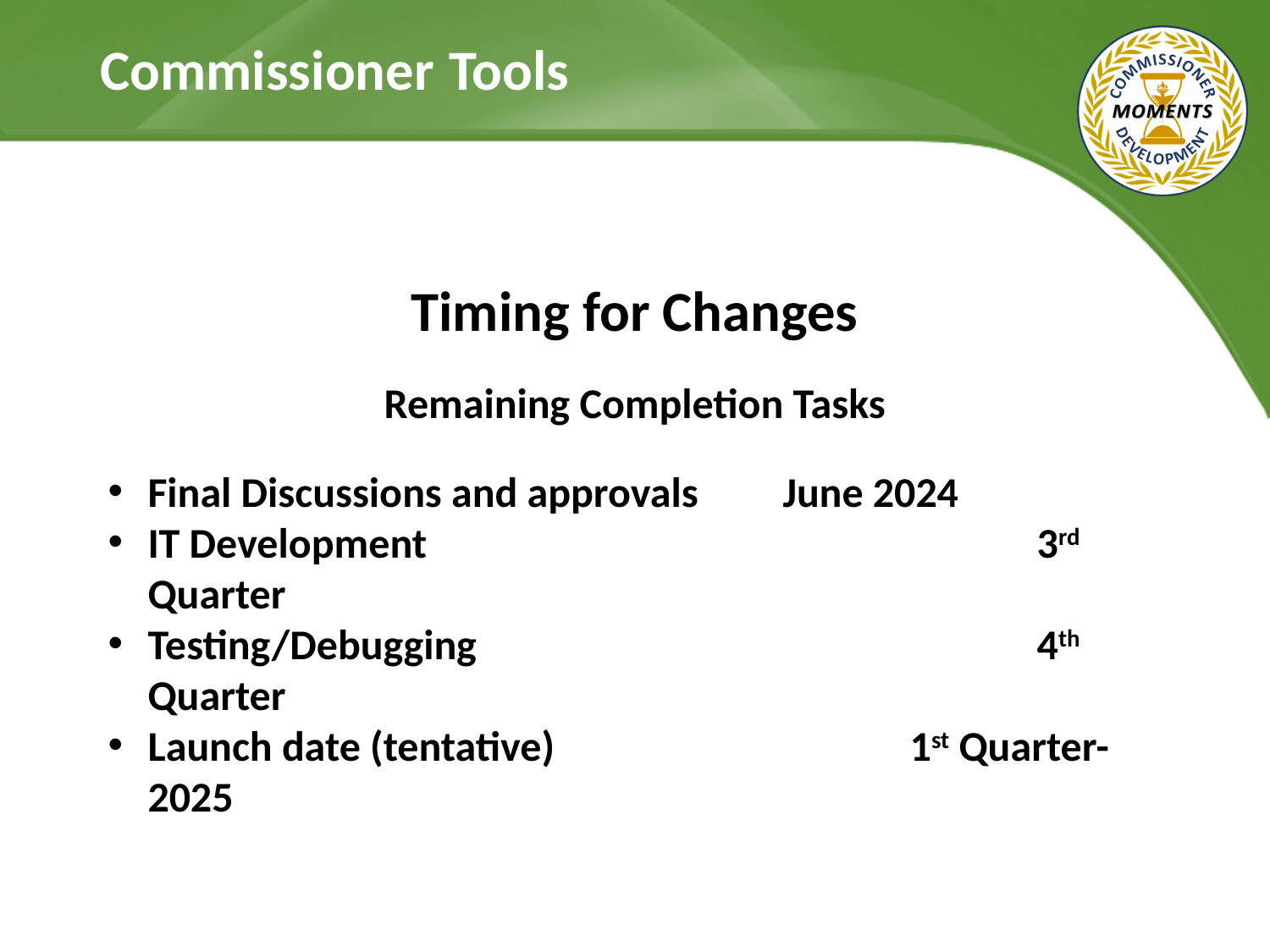

# Commissioner Tools
Timing for Changes

Remaining Completion Tasks

Final Discussions and approvals	June 2024
IT Development					3rd Quarter
Testing/Debugging					4th Quarter
Launch date (tentative)			1st Quarter-2025